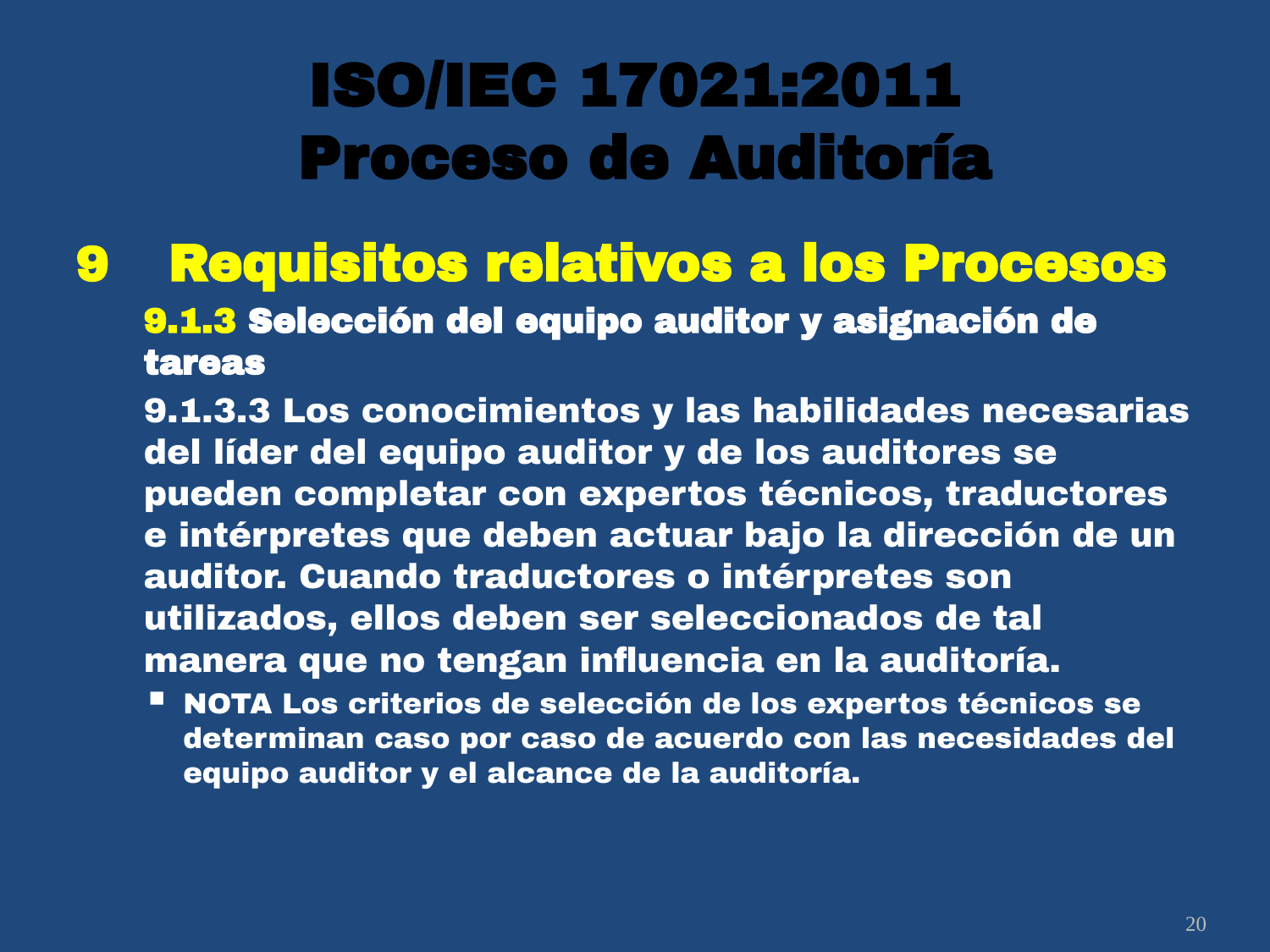

# ISO/IEC 17021:2011 Proceso de Auditoría
9	 Requisitos relativos a los Procesos
	9.1.3 Selección del equipo auditor y asignación de tareas
	9.1.3.3 Los conocimientos y las habilidades necesarias del líder del equipo auditor y de los auditores se pueden completar con expertos técnicos, traductores e intérpretes que deben actuar bajo la dirección de un auditor. Cuando traductores o intérpretes son utilizados, ellos deben ser seleccionados de tal manera que no tengan influencia en la auditoría.
NOTA Los criterios de selección de los expertos técnicos se determinan caso por caso de acuerdo con las necesidades del equipo auditor y el alcance de la auditoría.
20